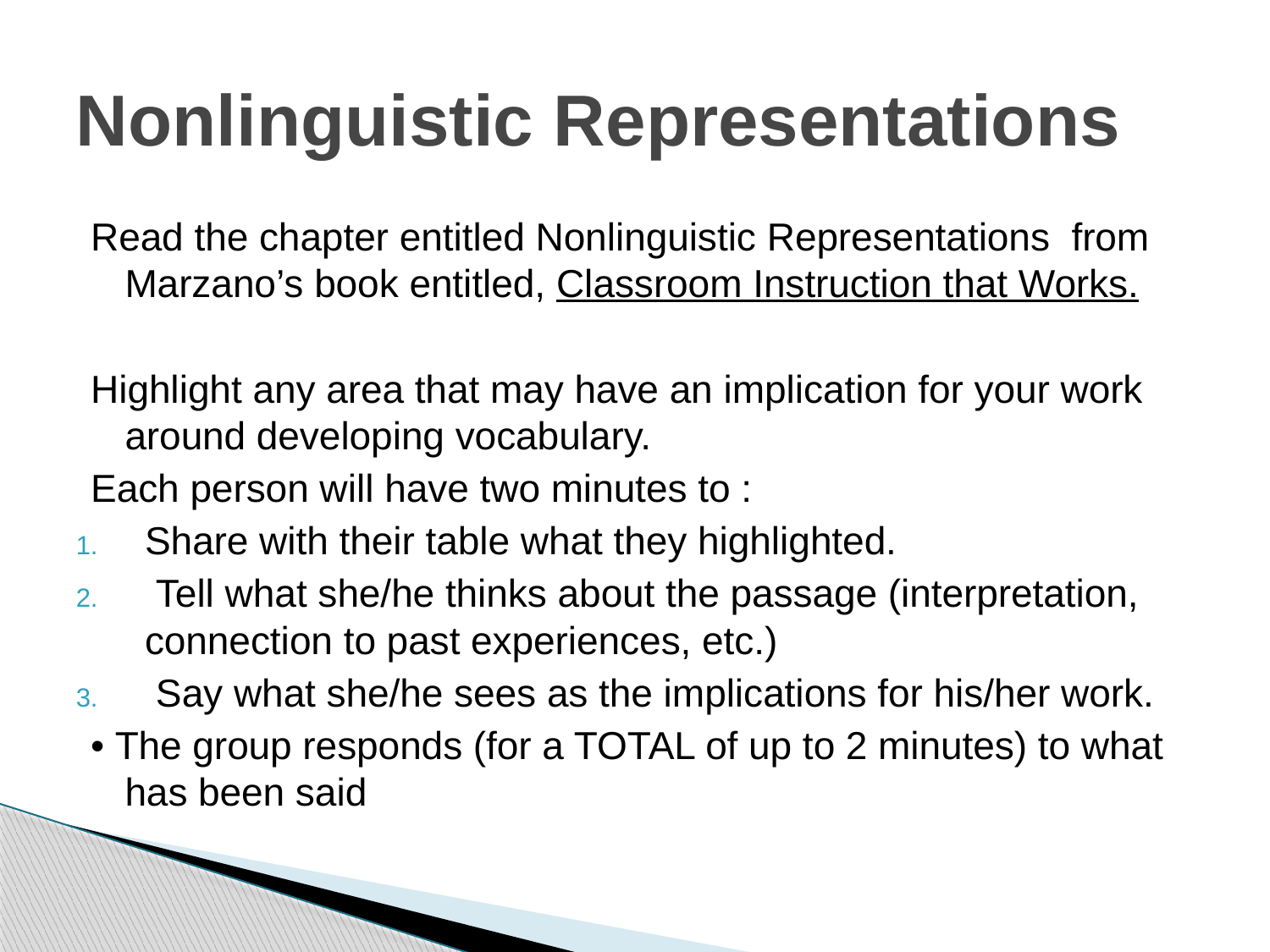

# Nonlinguistic Representations
Read the chapter entitled Nonlinguistic Representations  from Marzano’s book entitled, Classroom Instruction that Works.

Highlight any area that may have an implication for your work around developing vocabulary.
Each person will have two minutes to :
Share with their table what they highlighted.
 Tell what she/he thinks about the passage (interpretation, connection to past experiences, etc.)
 Say what she/he sees as the implications for his/her work.
• The group responds (for a TOTAL of up to 2 minutes) to what has been said